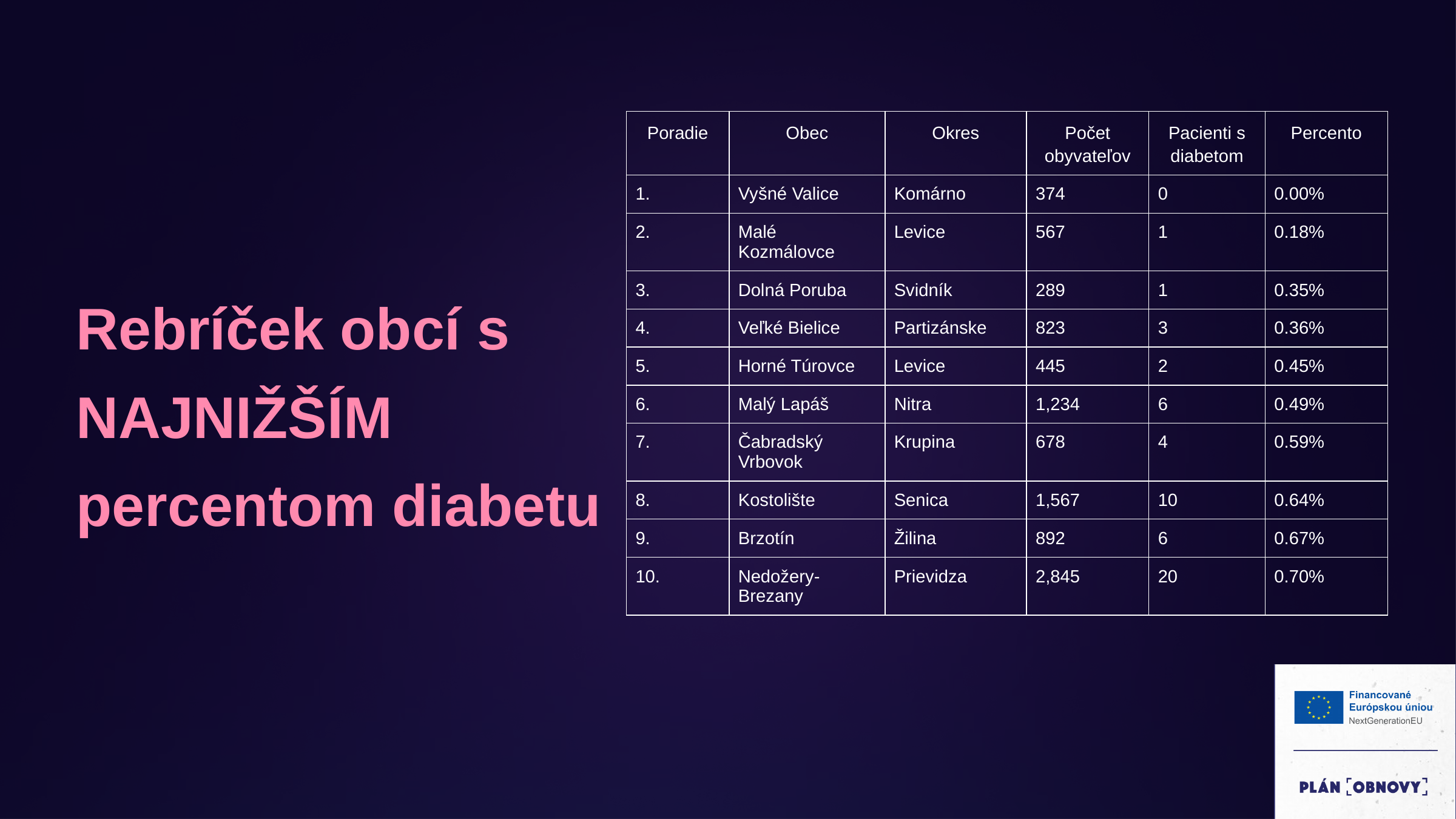

| Poradie | Obec | Okres | Počet obyvateľov | Pacienti s diabetom | Percento |
| --- | --- | --- | --- | --- | --- |
| 1. | Vyšné Valice | Komárno | 374 | 0 | 0.00% |
| 2. | Malé Kozmálovce | Levice | 567 | 1 | 0.18% |
| 3. | Dolná Poruba | Svidník | 289 | 1 | 0.35% |
| 4. | Veľké Bielice | Partizánske | 823 | 3 | 0.36% |
| 5. | Horné Túrovce | Levice | 445 | 2 | 0.45% |
| 6. | Malý Lapáš | Nitra | 1,234 | 6 | 0.49% |
| 7. | Čabradský Vrbovok | Krupina | 678 | 4 | 0.59% |
| 8. | Kostolište | Senica | 1,567 | 10 | 0.64% |
| 9. | Brzotín | Žilina | 892 | 6 | 0.67% |
| 10. | Nedožery- Brezany | Prievidza | 2,845 | 20 | 0.70% |
Rebríček obcí s NAJNIŽŠÍM percentom diabetu